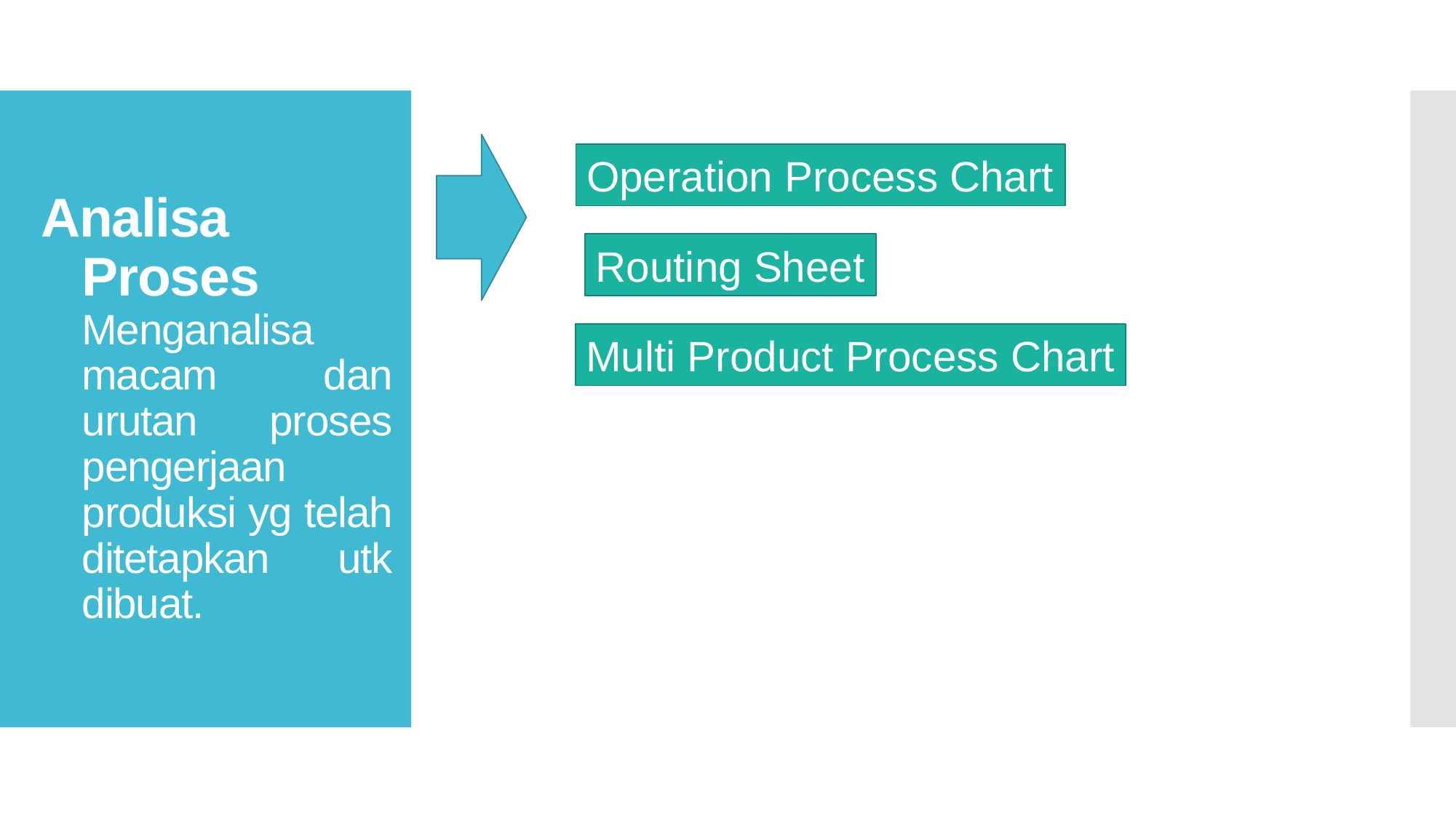

# Analisa Proses Menganalisa macam dan urutan proses pengerjaan produksi yg telah ditetapkan utk dibuat.

Operation Process Chart
Routing Sheet
Multi Product Process Chart